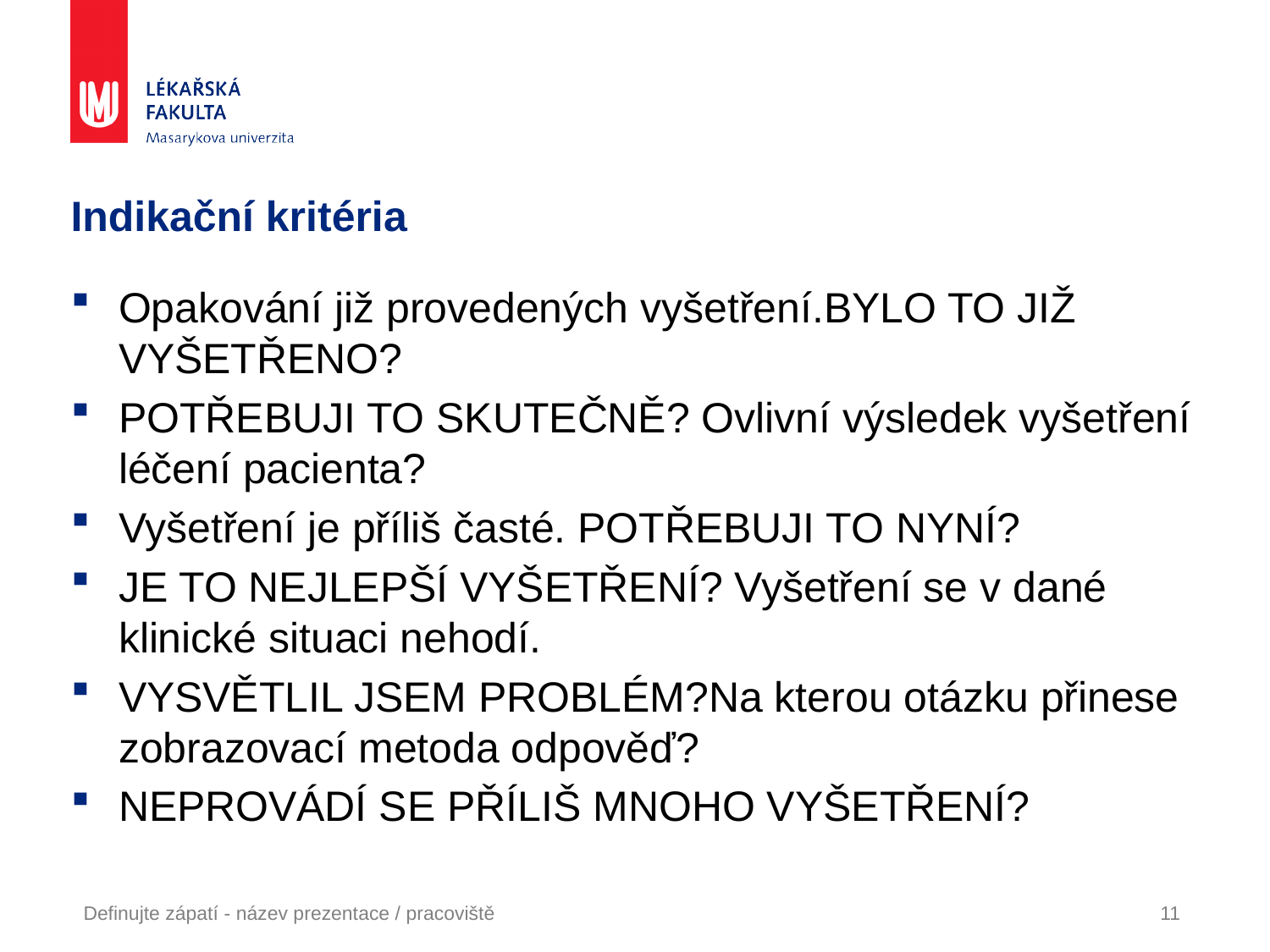

# Indikační kritéria
Opakování již provedených vyšetření.BYLO TO JIŽ VYŠETŘENO?
POTŘEBUJI TO SKUTEČNĚ? Ovlivní výsledek vyšetření léčení pacienta?
Vyšetření je příliš časté. POTŘEBUJI TO NYNÍ?
JE TO NEJLEPŠÍ VYŠETŘENÍ? Vyšetření se v dané klinické situaci nehodí.
VYSVĚTLIL JSEM PROBLÉM?Na kterou otázku přinese zobrazovací metoda odpověď?
NEPROVÁDÍ SE PŘÍLIŠ MNOHO VYŠETŘENÍ?
Definujte zápatí - název prezentace / pracoviště
11